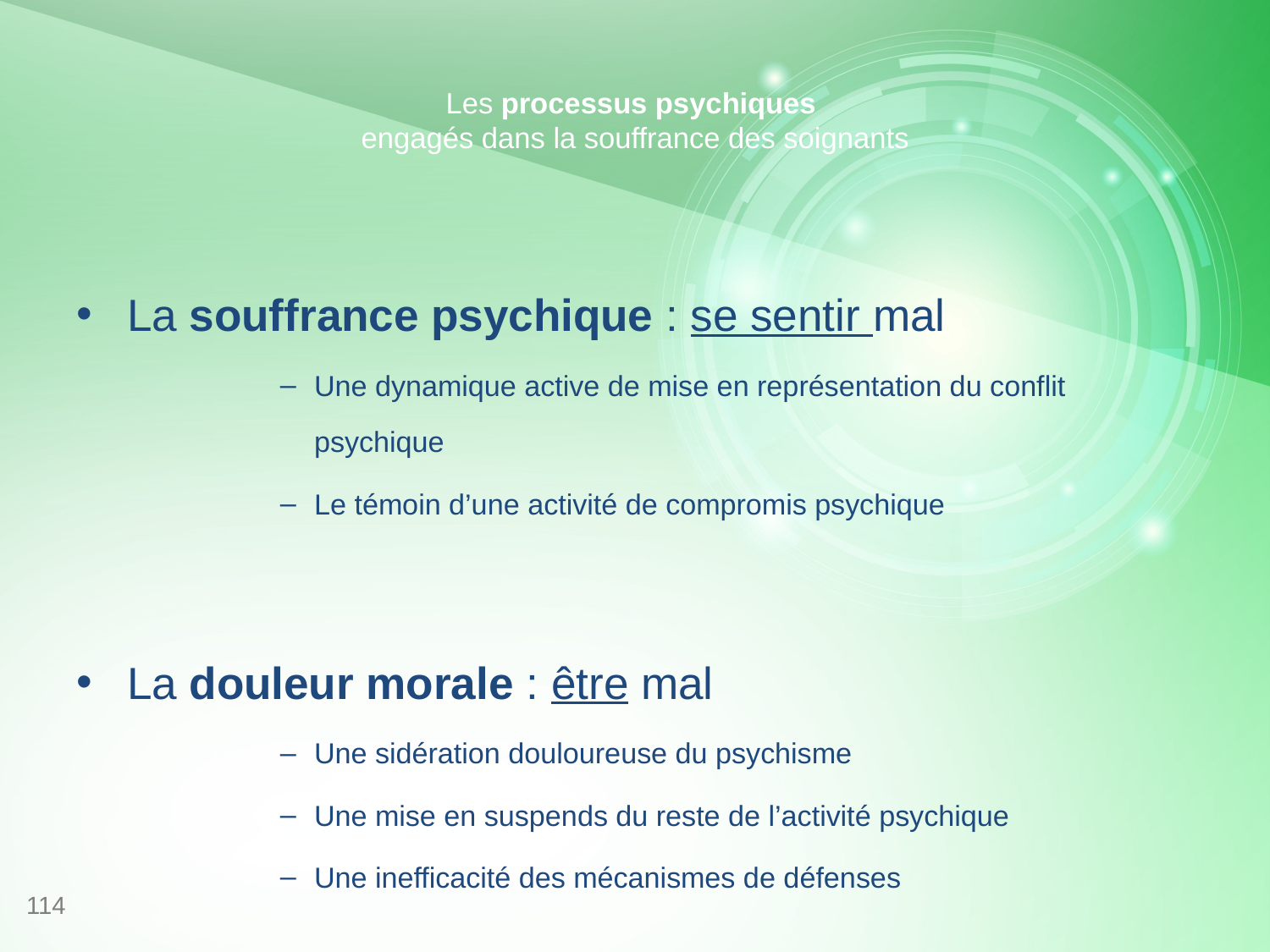

# Les processus psychiques engagés dans la souffrance des soignants
La souffrance psychique : se sentir mal
Une dynamique active de mise en représentation du conflit psychique
Le témoin d’une activité de compromis psychique

La douleur morale : être mal
Une sidération douloureuse du psychisme
Une mise en suspends du reste de l’activité psychique
Une inefficacité des mécanismes de défenses
114